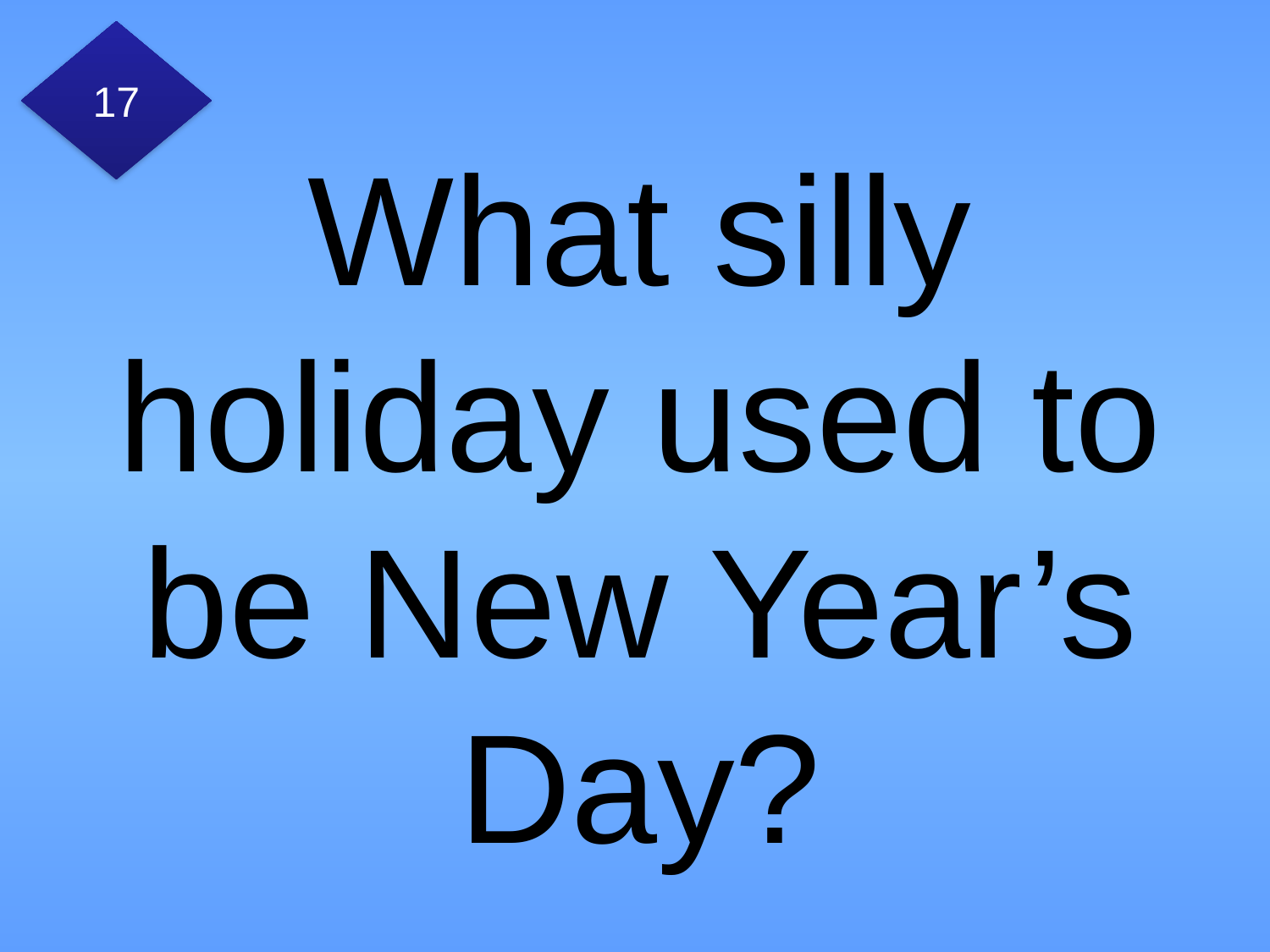

17
# What silly holiday used to be New Year’s Day?